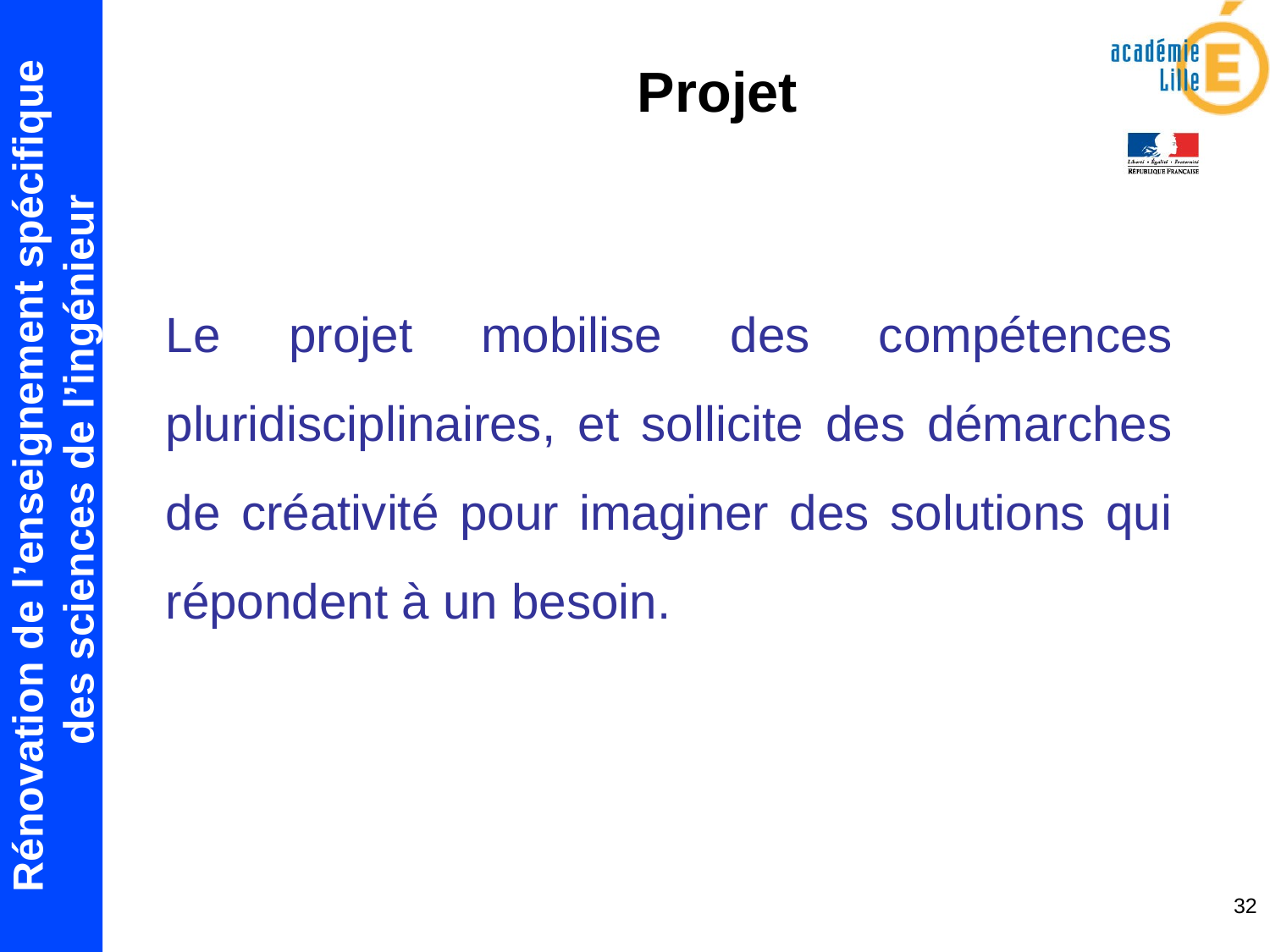

Projet
Le projet mobilise des compétences pluridisciplinaires, et sollicite des démarches de créativité pour imaginer des solutions qui répondent à un besoin.

32